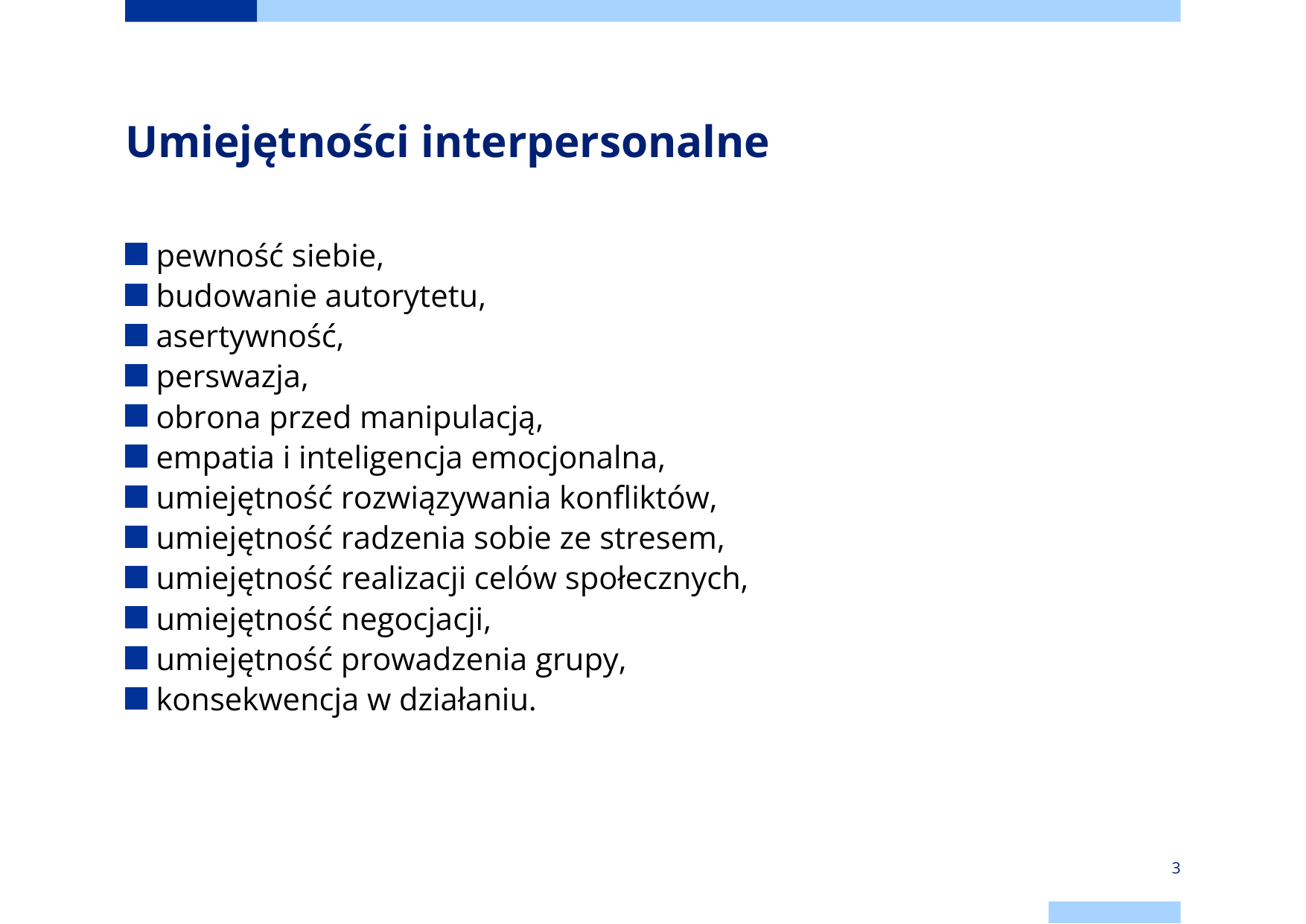

# Umiejętności interpersonalne
pewność siebie,
budowanie autorytetu,
asertywność,
perswazja,
obrona przed manipulacją,
empatia i inteligencja emocjonalna,
umiejętność rozwiązywania konfliktów,
umiejętność radzenia sobie ze stresem,
umiejętność realizacji celów społecznych,
umiejętność negocjacji,
umiejętność prowadzenia grupy,
konsekwencja w działaniu.
3